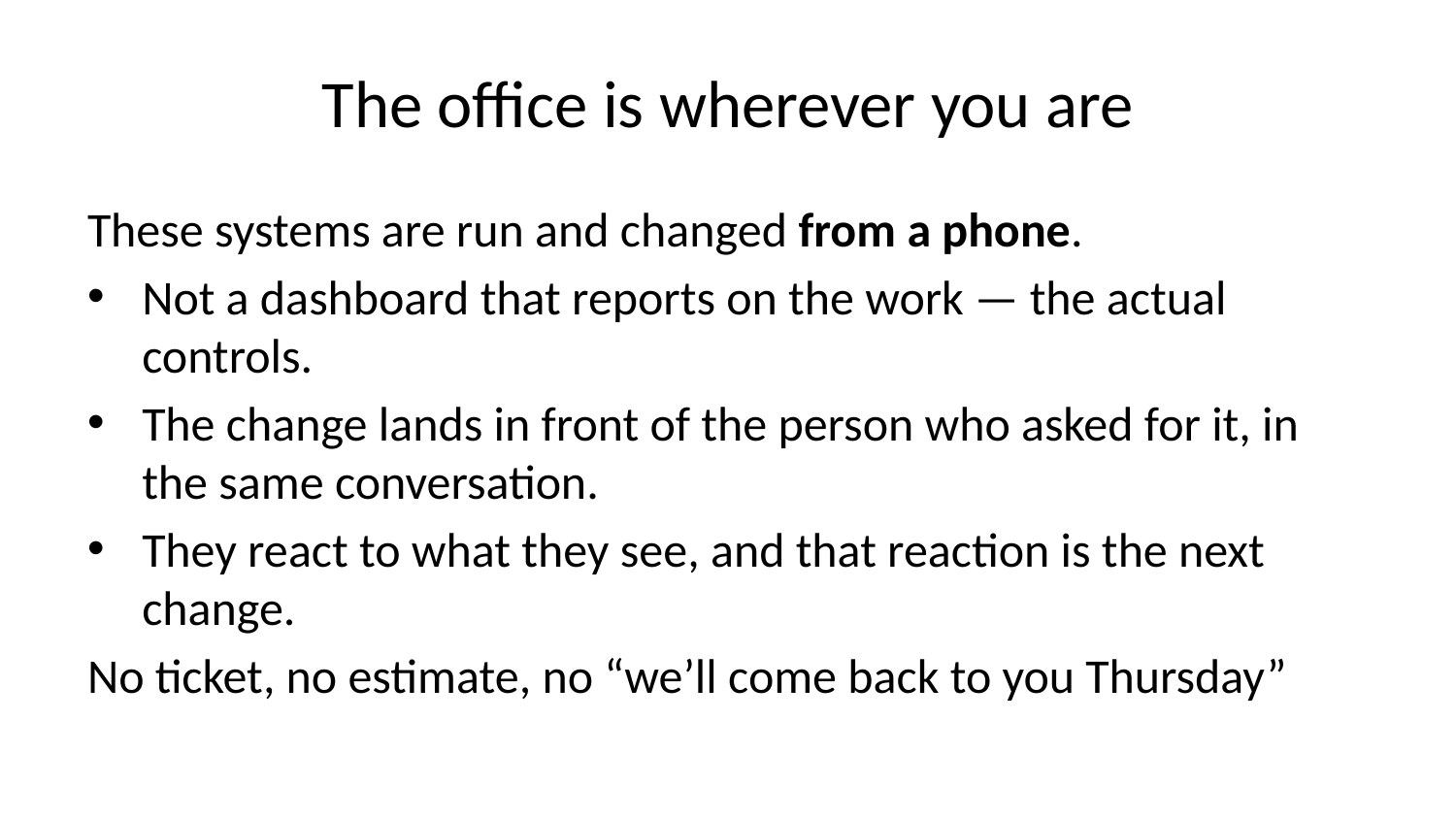

# The office is wherever you are
These systems are run and changed from a phone.
Not a dashboard that reports on the work — the actual controls.
The change lands in front of the person who asked for it, in the same conversation.
They react to what they see, and that reaction is the next change.
No ticket, no estimate, no “we’ll come back to you Thursday”